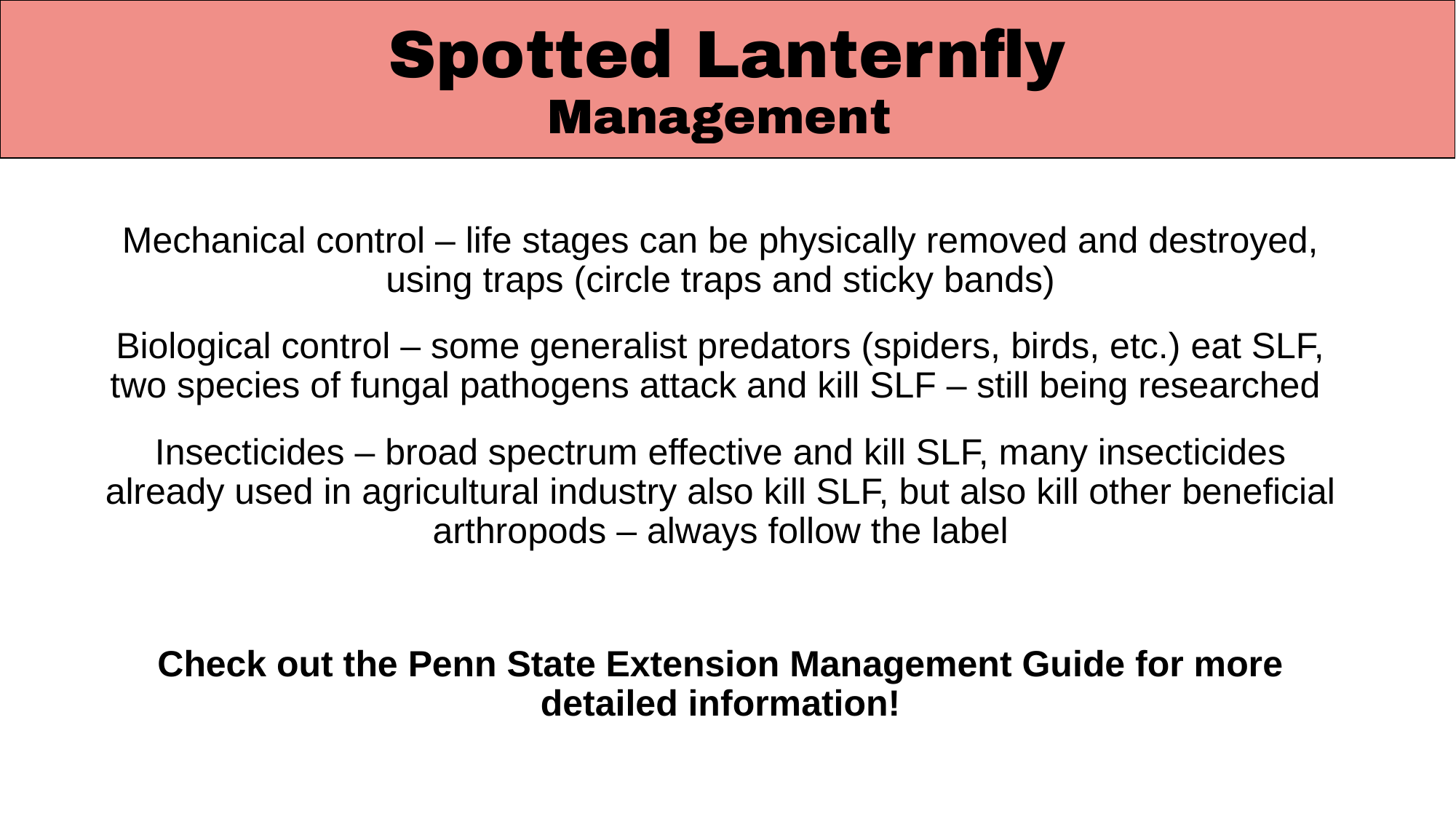

# Spotted Lanternfly Management
Mechanical control – life stages can be physically removed and destroyed, using traps (circle traps and sticky bands)
Biological control – some generalist predators (spiders, birds, etc.) eat SLF, two species of fungal pathogens attack and kill SLF – still being researched
Insecticides – broad spectrum effective and kill SLF, many insecticides already used in agricultural industry also kill SLF, but also kill other beneficial arthropods – always follow the label

Check out the Penn State Extension Management Guide for more detailed information!